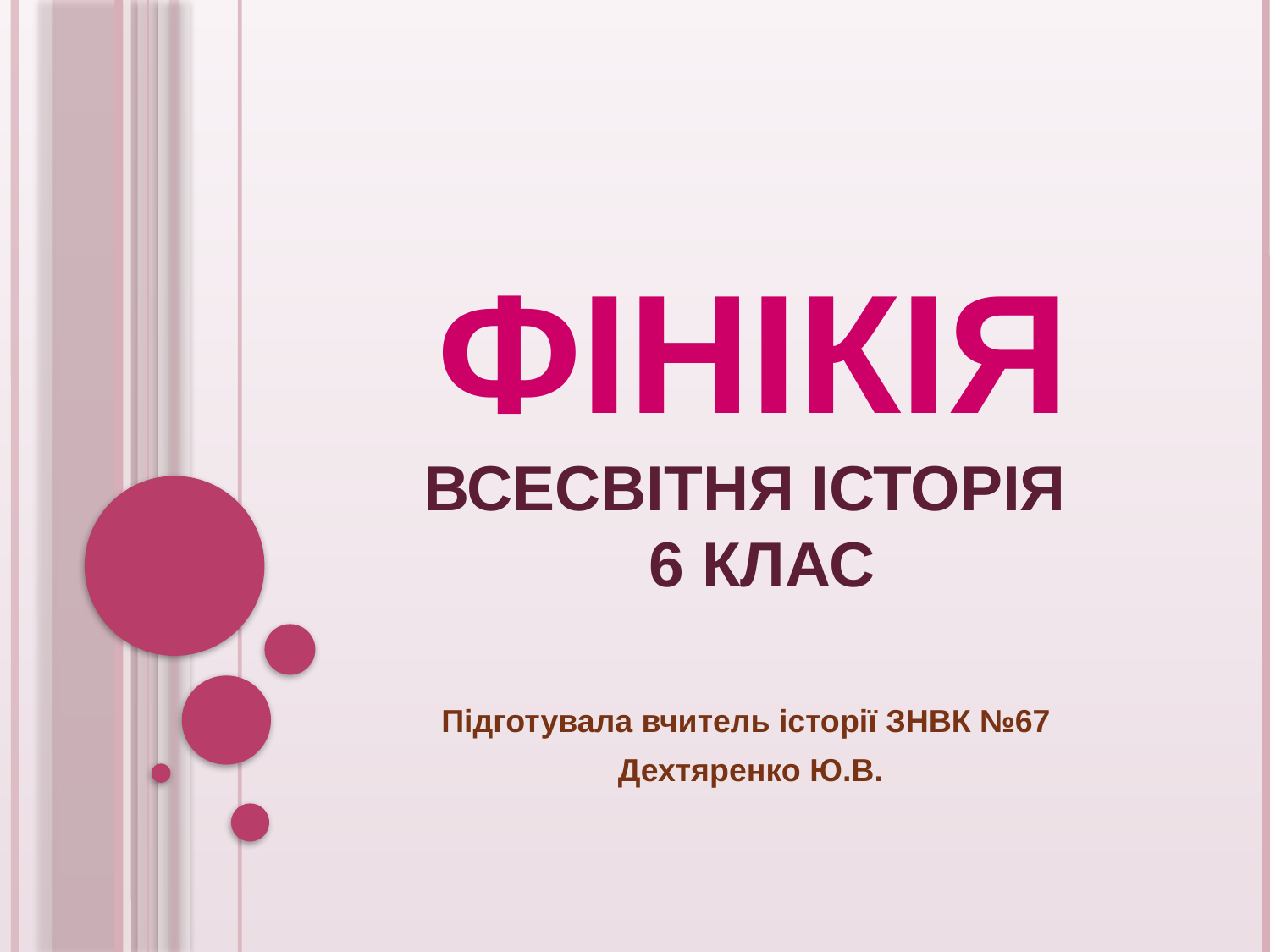

# Фінікія Всесвітня історія 6 клас
Підготувала вчитель історії ЗНВК №67
 Дехтяренко Ю.В.